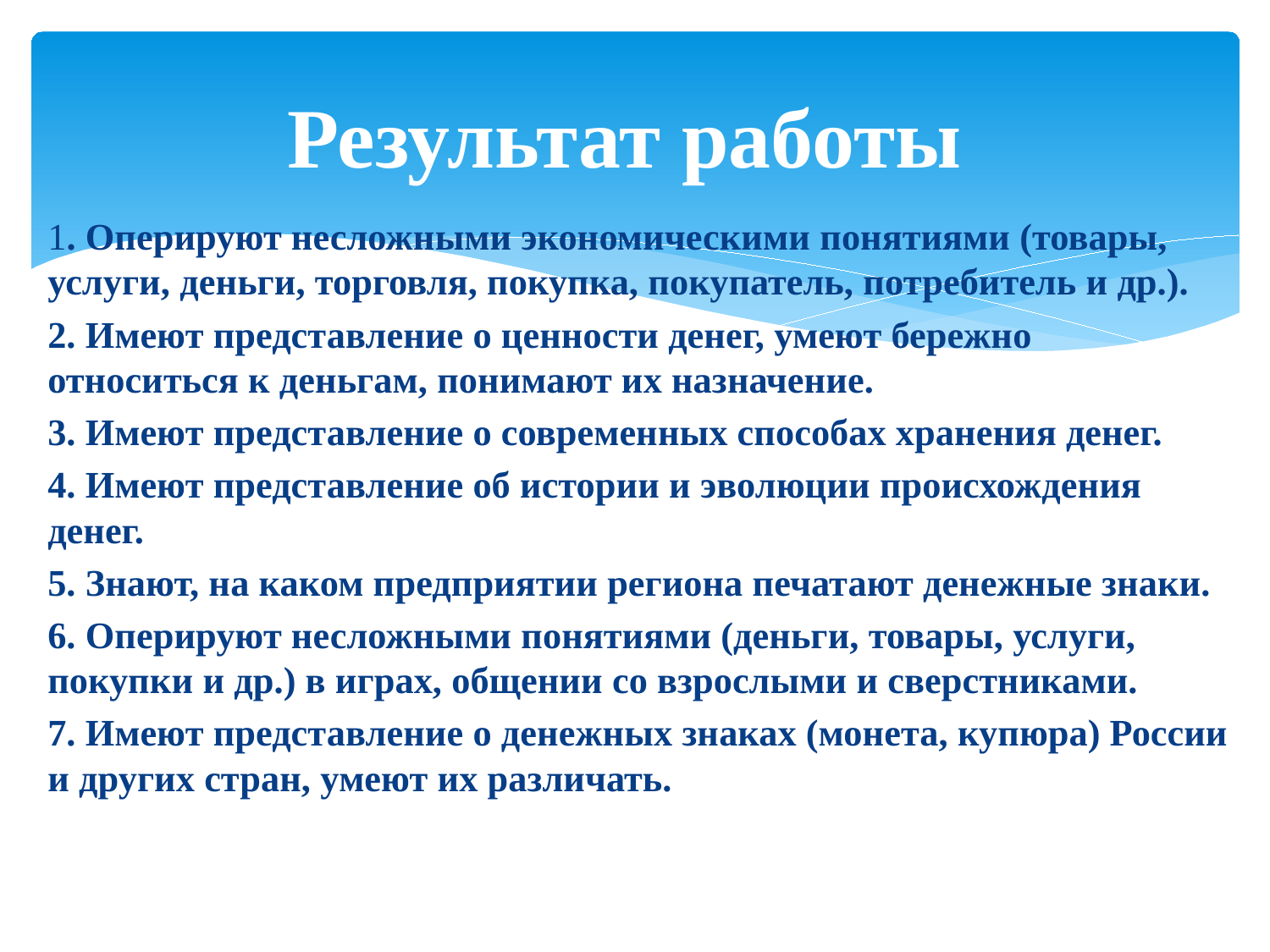

# Результат работы
1. Оперируют несложными экономическими понятиями (товары, услуги, деньги, торговля, покупка, покупатель, потребитель и др.).
2. Имеют представление о ценности денег, умеют бережно относиться к деньгам, понимают их назначение.
3. Имеют представление о современных способах хранения денег.
4. Имеют представление об истории и эволюции происхождения денег.
5. Знают, на каком предприятии региона печатают денежные знаки.
6. Оперируют несложными понятиями (деньги, товары, услуги, покупки и др.) в играх, общении со взрослыми и сверстниками.
7. Имеют представление о денежных знаках (монета, купюра) России и других стран, умеют их различать.